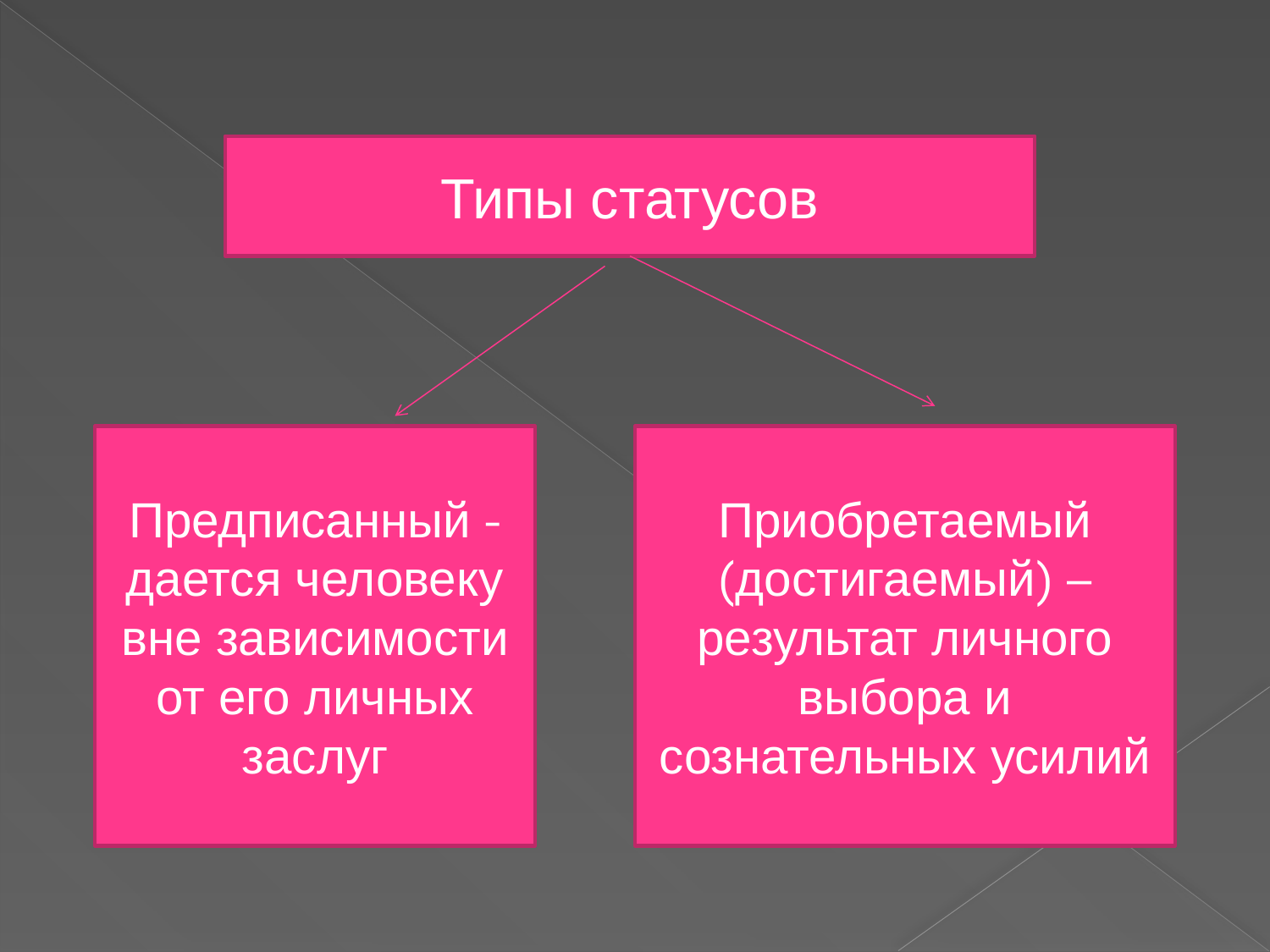

Типы статусов
Предписанный -дается человеку вне зависимости от его личных заслуг
Приобретаемый (достигаемый) – результат личного выбора и сознательных усилий